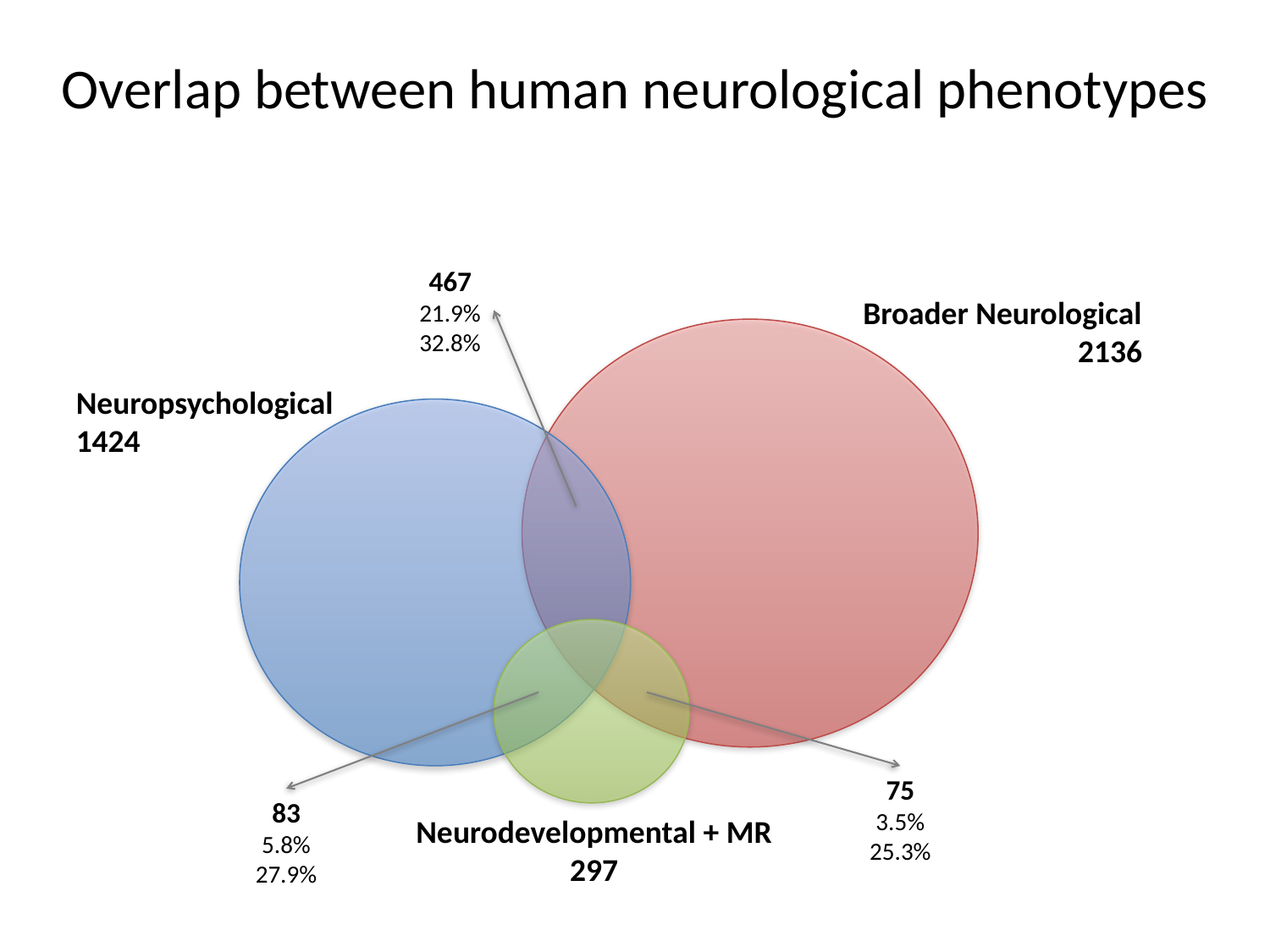

# Overlap between human neurological phenotypes
467
21.9%
32.8%
Broader Neurological
2136

Neuropsychological
1424

75
3.5%
25.3%
83
5.8%
27.9%
Neurodevelopmental + MR
297